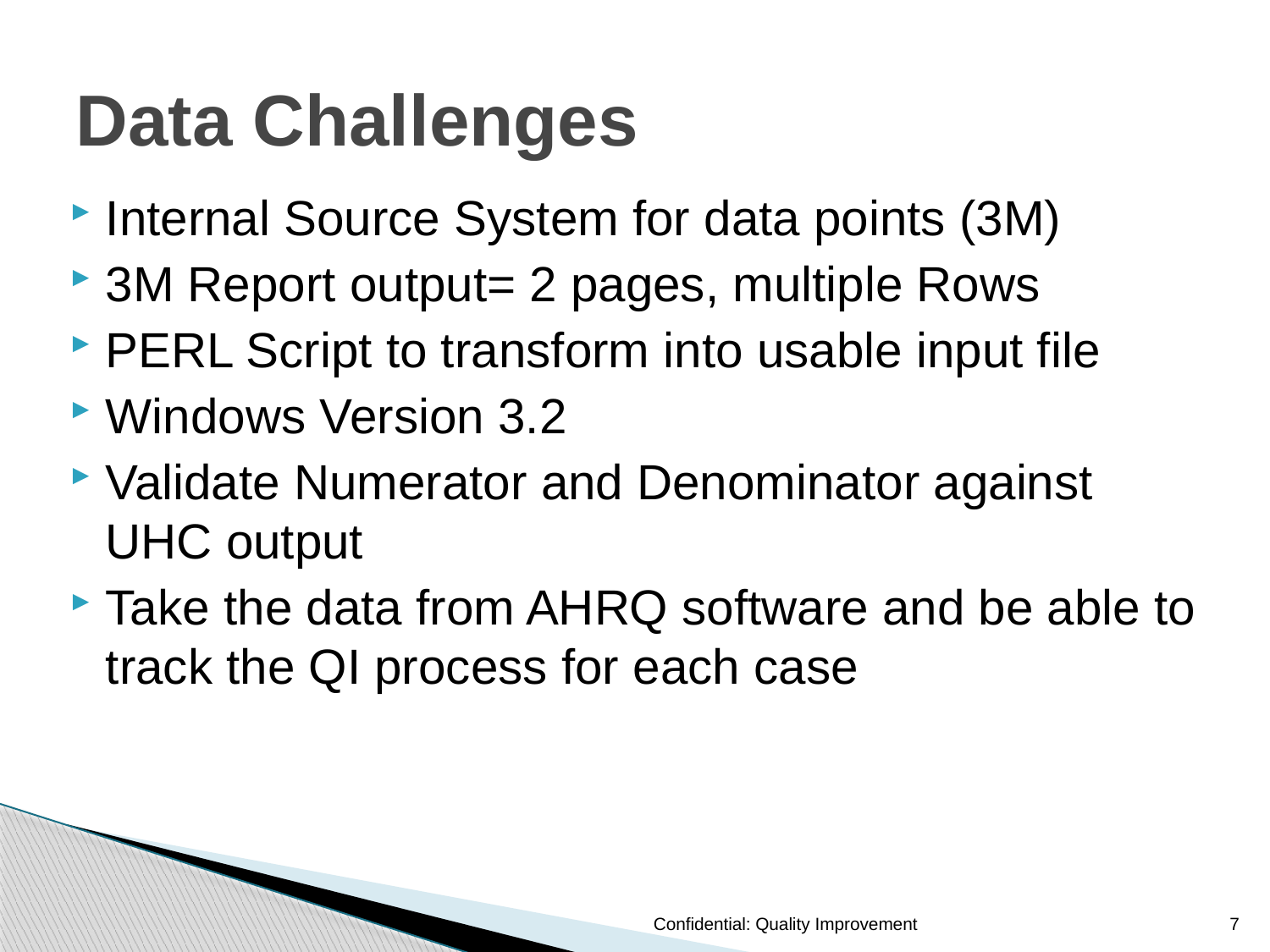

# Data Challenges
Internal Source System for data points (3M)
3M Report output= 2 pages, multiple Rows
PERL Script to transform into usable input file
Windows Version 3.2
Validate Numerator and Denominator against UHC output
Take the data from AHRQ software and be able to track the QI process for each case

Confidential: Quality Improvement
7